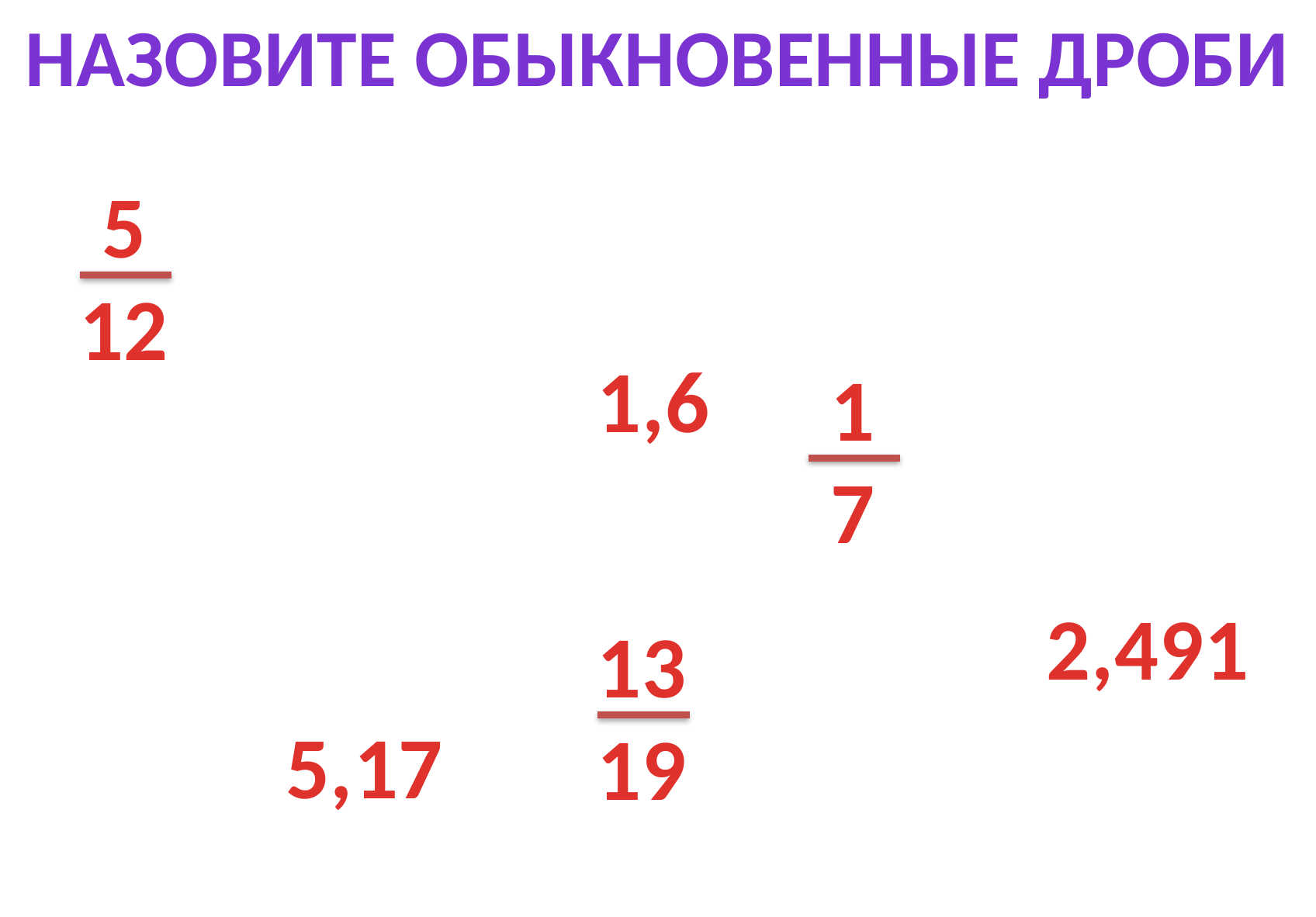

НАЗОВИТЕ обыкновенные дроби

5
12
1,6
1
7
2,491
13
19
5,17